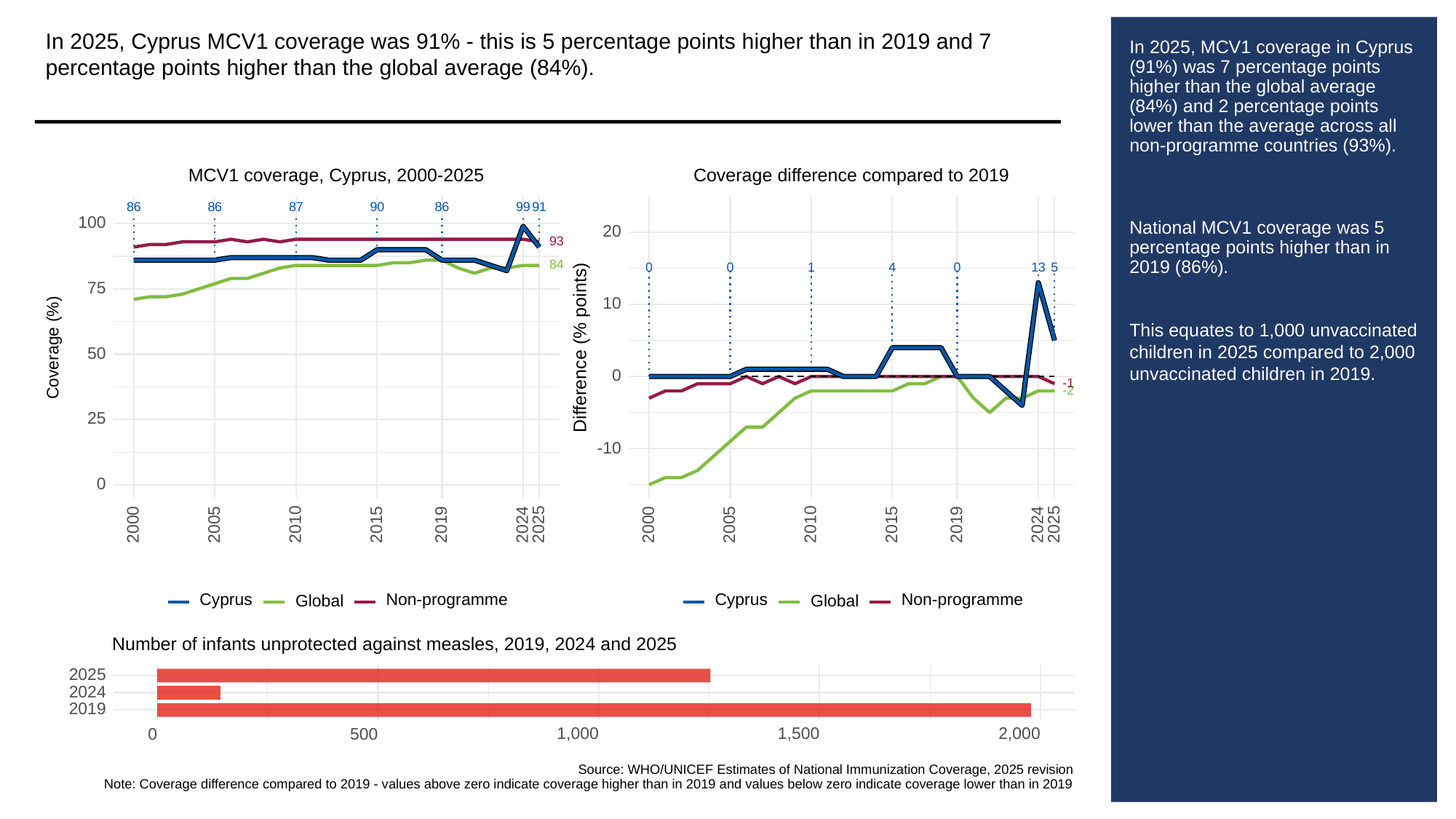

In 2025, Cyprus MCV1 coverage was 91% - this is 5 percentage points higher than in 2019 and 7 percentage points higher than the global average (84%).
# In 2025, MCV1 coverage in Cyprus (91%) was 7 percentage points higher than the global average (84%) and 2 percentage points lower than the average across all non-programme countries (93%).

National MCV1 coverage was 5 percentage points higher than in 2019 (86%).

This equates to 1,000 unvaccinated children in 2025 compared to 2,000 unvaccinated children in 2019.

MCV1 coverage, Cyprus, 2000-2025
Coverage difference compared to 2019

86
86
87
90
86
99
91
100

20

93

84
13
0
0
0
1
5
4

75

10

Difference (% points)
Coverage (%)

50

0

-1
-2

25

-10

0

2000
2005
2010
2015
2019
2024
2025
2000
2005
2010
2015
2019
2024
2025
Cyprus
Cyprus
Non-programme
Non-programme
Global
Global

Number of infants unprotected against measles, 2019, 2024 and 2025

2025

2024

2019

1,000
1,500
2,000
0
500
Source: WHO/UNICEF Estimates of National Immunization Coverage, 2025 revision
Note: Coverage difference compared to 2019 - values above zero indicate coverage higher than in 2019 and values below zero indicate coverage lower than in 2019